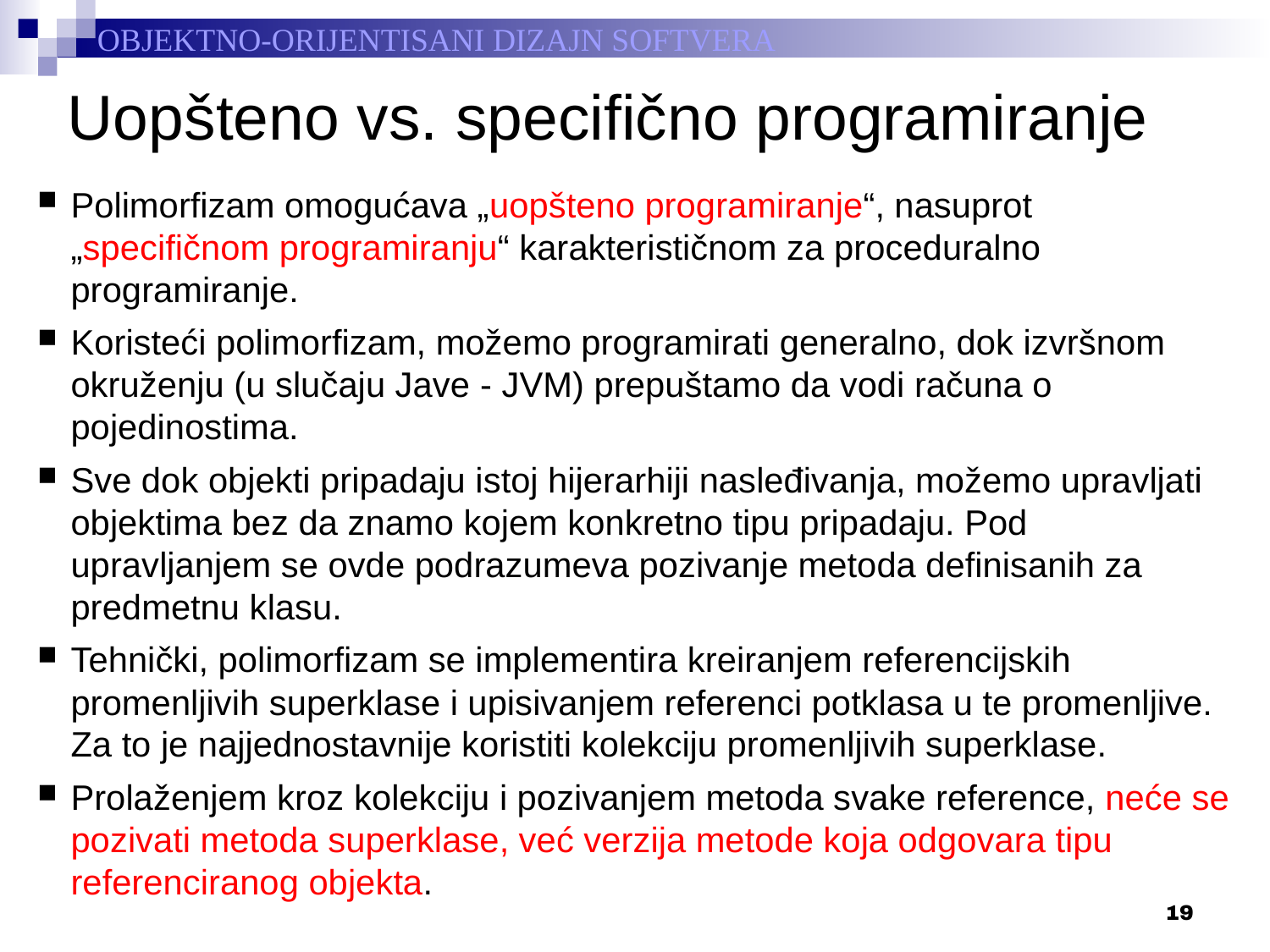

# Uopšteno vs. specifično programiranje
Polimorfizam omogućava „uopšteno programiranje“, nasuprot „specifičnom programiranju“ karakterističnom za proceduralno programiranje.
Koristeći polimorfizam, možemo programirati generalno, dok izvršnom okruženju (u slučaju Jave - JVM) prepuštamo da vodi računa o pojedinostima.
Sve dok objekti pripadaju istoj hijerarhiji nasleđivanja, možemo upravljati objektima bez da znamo kojem konkretno tipu pripadaju. Pod upravljanjem se ovde podrazumeva pozivanje metoda definisanih za predmetnu klasu.
Tehnički, polimorfizam se implementira kreiranjem referencijskih promenljivih superklase i upisivanjem referenci potklasa u te promenljive. Za to je najjednostavnije koristiti kolekciju promenljivih superklase.
Prolaženjem kroz kolekciju i pozivanjem metoda svake reference, neće se pozivati metoda superklase, već verzija metode koja odgovara tipu referenciranog objekta.
19